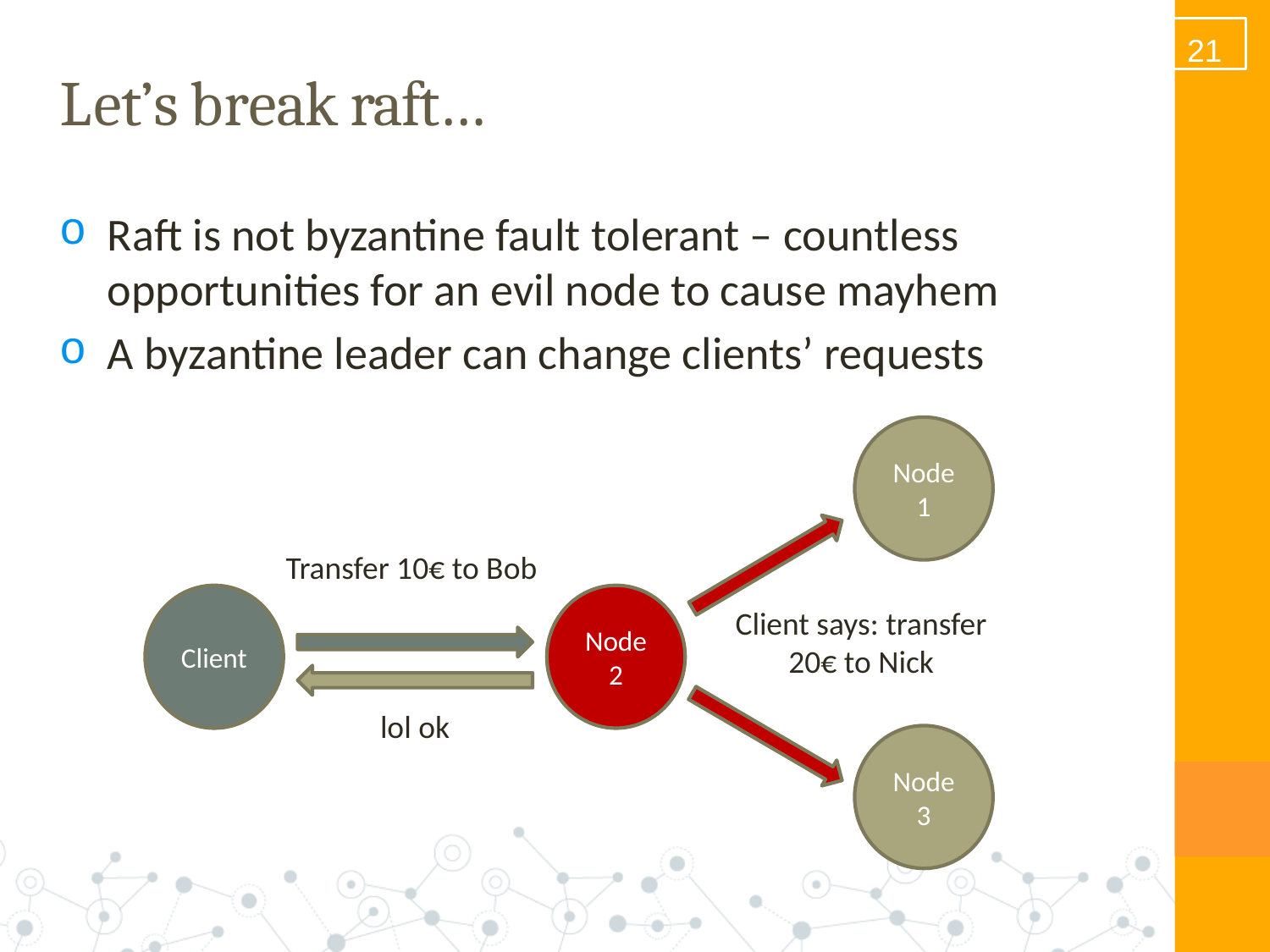

21
# Let’s break raft…
Raft is not byzantine fault tolerant – countless opportunities for an evil node to cause mayhem
A byzantine leader can change clients’ requests

Node 1
Transfer 10€ to Bob

Client
Node 2
Client says: transfer 20€ to Nick

lol ok

Node 3